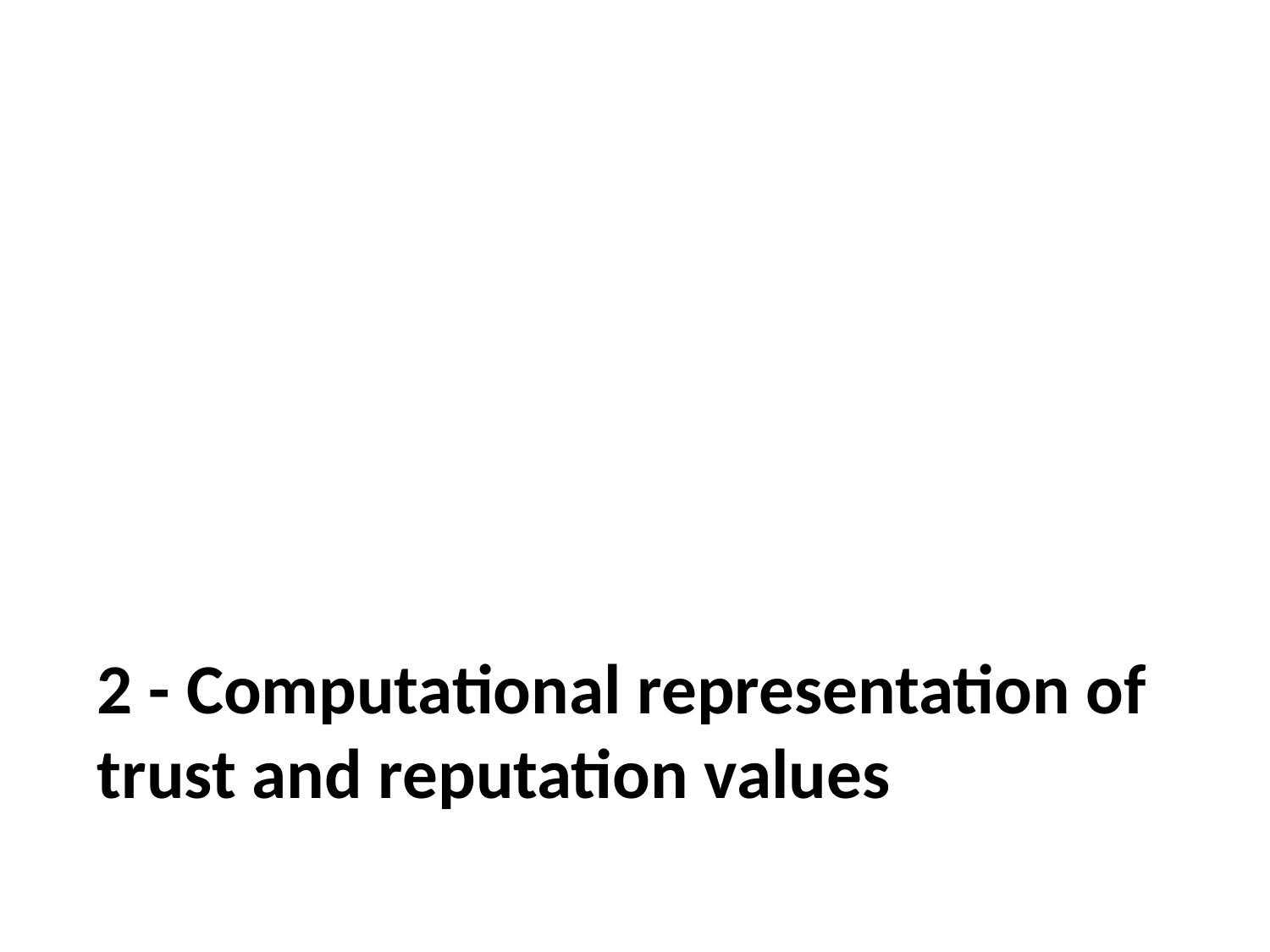

2 - Computational representation of trust and reputation values